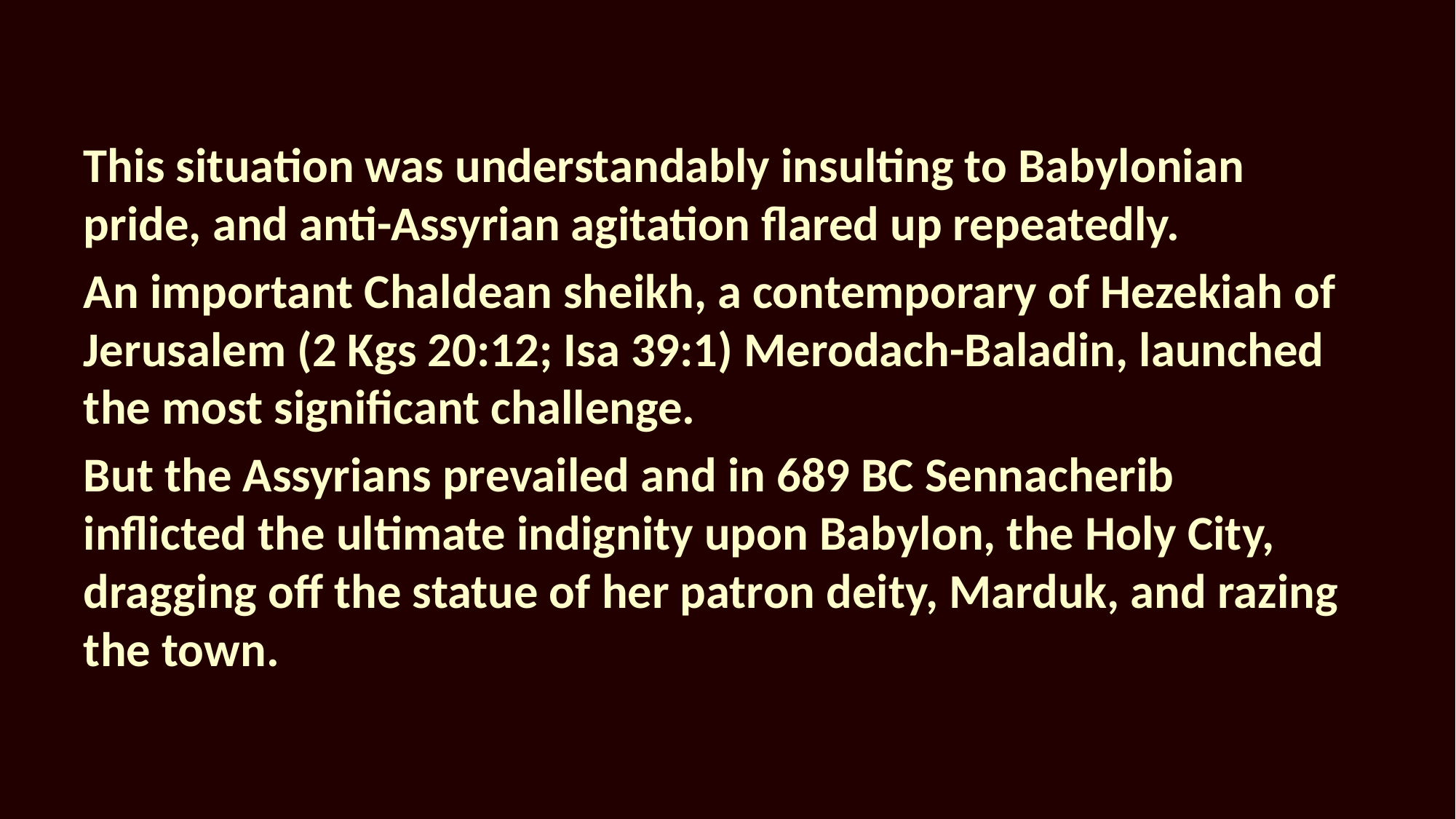

This situation was understandably insulting to Babylonian pride, and anti-Assyrian agitation flared up repeatedly.
An important Chaldean sheikh, a contemporary of Hezekiah of Jerusalem (2 Kgs 20:12; Isa 39:1) Merodach-Baladin, launched the most significant challenge.
But the Assyrians prevailed and in 689 BC Sennacherib inflicted the ultimate indignity upon Babylon, the Holy City, dragging off the statue of her patron deity, Marduk, and razing the town.